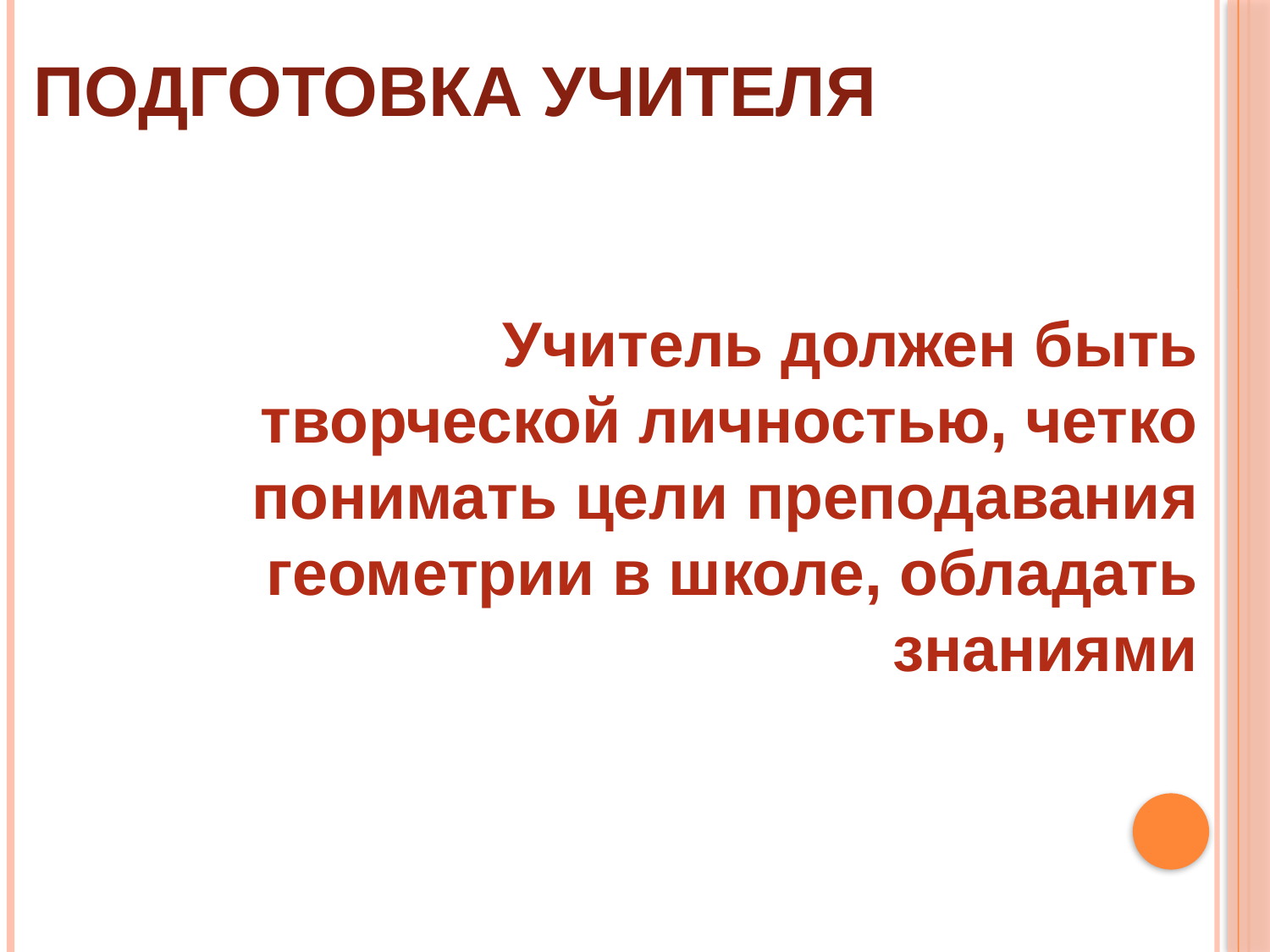

Подготовка учителя
Учитель должен быть творческой личностью, четко понимать цели преподавания геометрии в школе, обладать знаниями